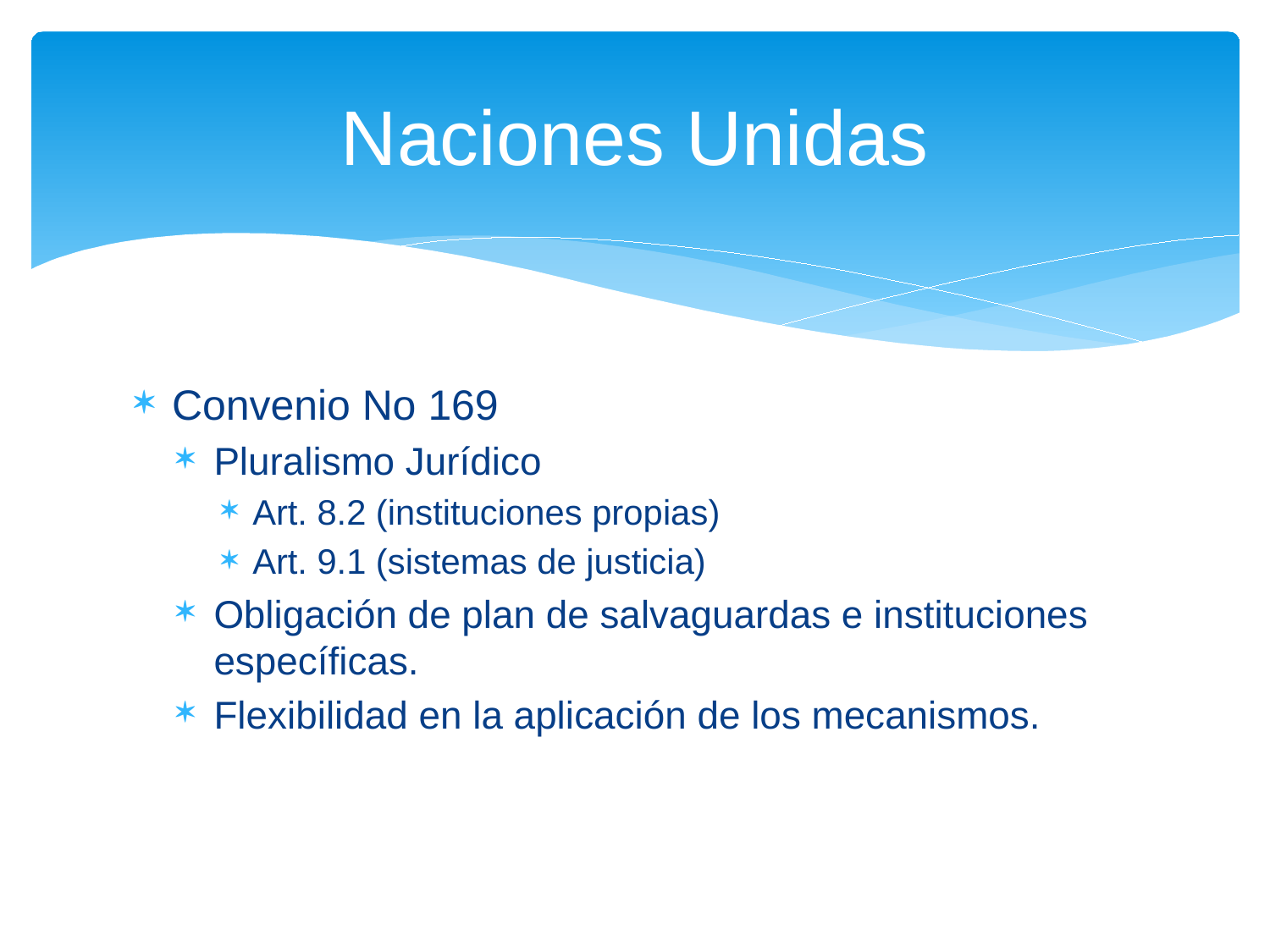

# Naciones Unidas
Convenio No 169
Pluralismo Jurídico
Art. 8.2 (instituciones propias)
Art. 9.1 (sistemas de justicia)
Obligación de plan de salvaguardas e instituciones específicas.
Flexibilidad en la aplicación de los mecanismos.